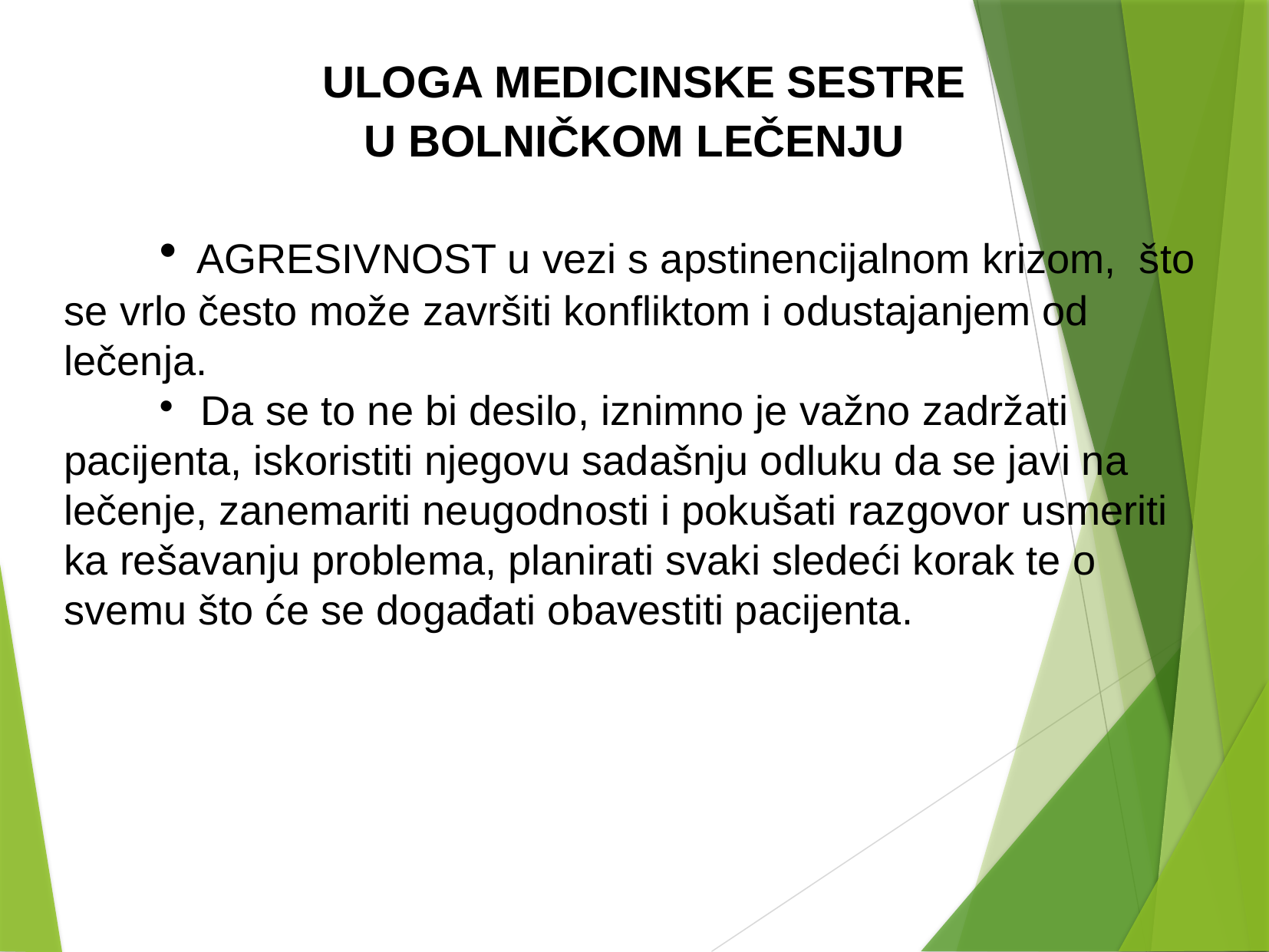

ULOGA MEDICINSKE SESTRE U BOLNIČKOM LEČENJU
 AGRESIVNOST u vezi s apstinencijalnom krizom,  što se vrlo često može završiti konfliktom i odustajanjem od lečenja.
  Da se to ne bi desilo, iznimno je važno zadržati pacijenta, iskoristiti njegovu sadašnju odluku da se javi na lečenje, zanemariti neugodnosti i pokušati razgovor usmeriti ka rešavanju problema, planirati svaki sledeći korak te o svemu što će se događati obavestiti pacijenta.